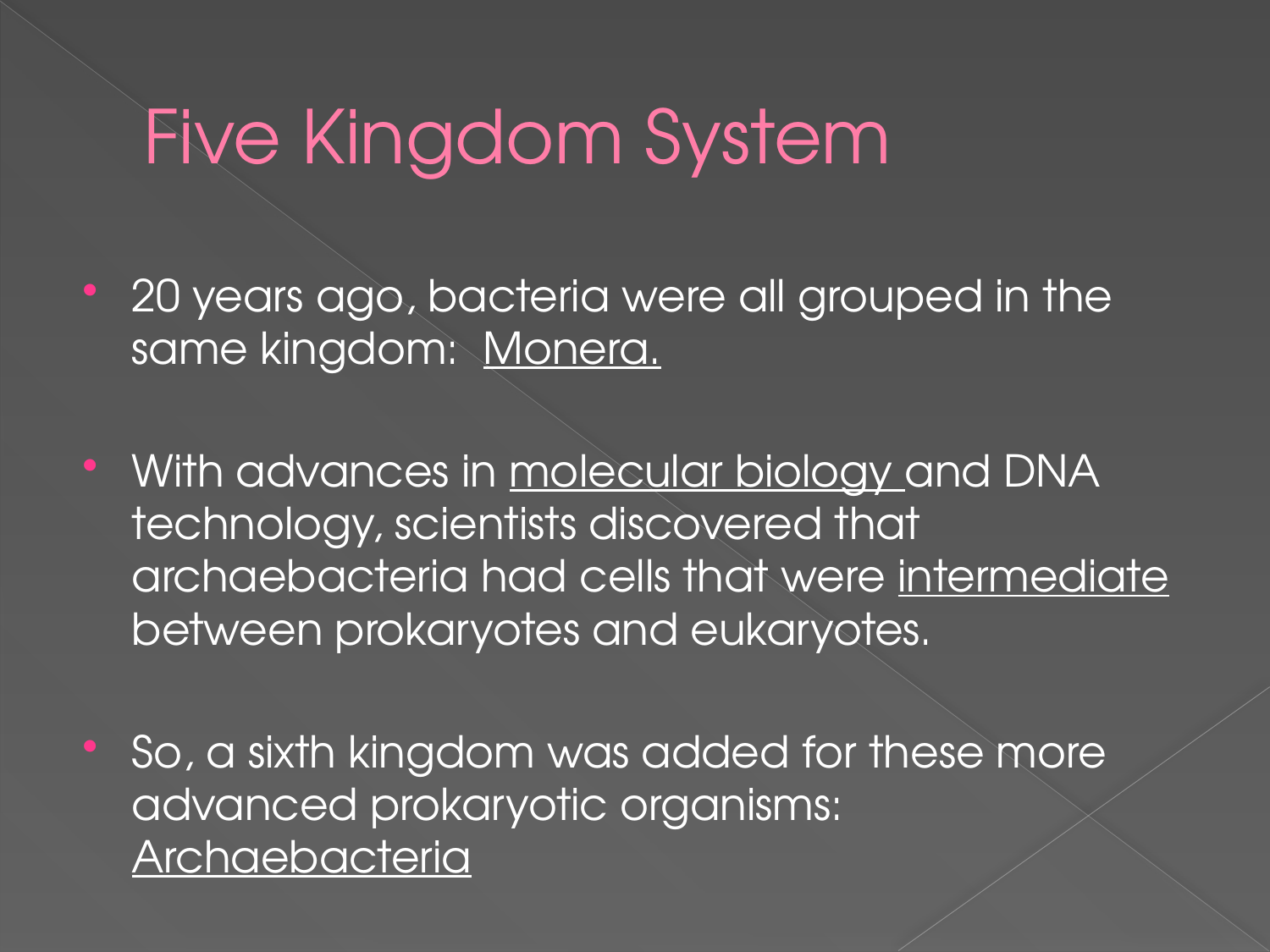

# Five Kingdom System
20 years ago, bacteria were all grouped in the same kingdom:  Monera.

With advances in molecular biology and DNA technology, scientists discovered that archaebacteria had cells that were intermediate between prokaryotes and eukaryotes.

So, a sixth kingdom was added for these more advanced prokaryotic organisms:  Archaebacteria